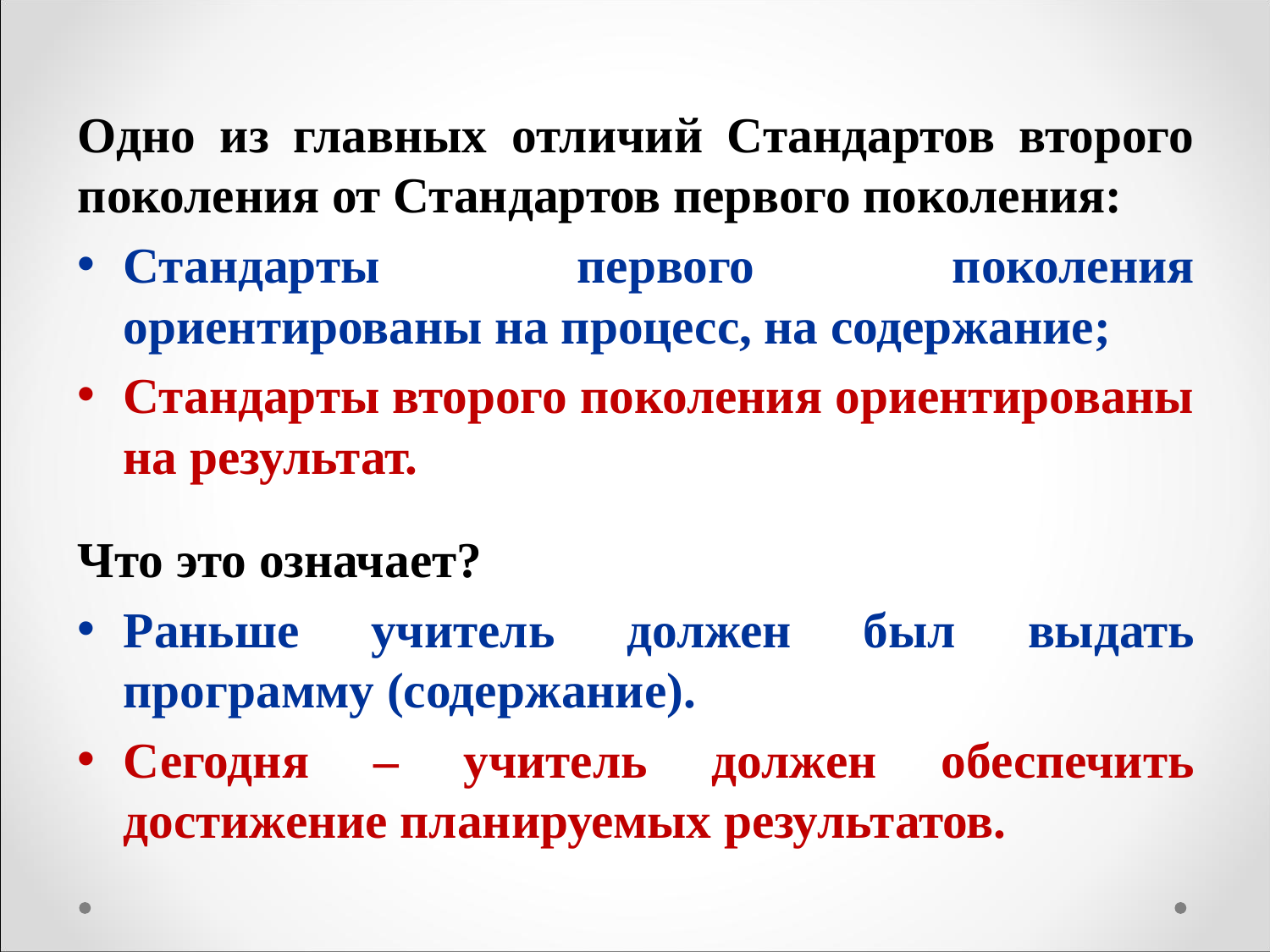

Одно из главных отличий Стандартов второго поколения от Стандартов первого поколения:
Стандарты первого поколения ориентированы на процесс, на содержание;
Стандарты второго поколения ориентированы на результат.

Что это означает?
Раньше учитель должен был выдать программу (содержание).
Сегодня – учитель должен обеспечить достижение планируемых результатов.